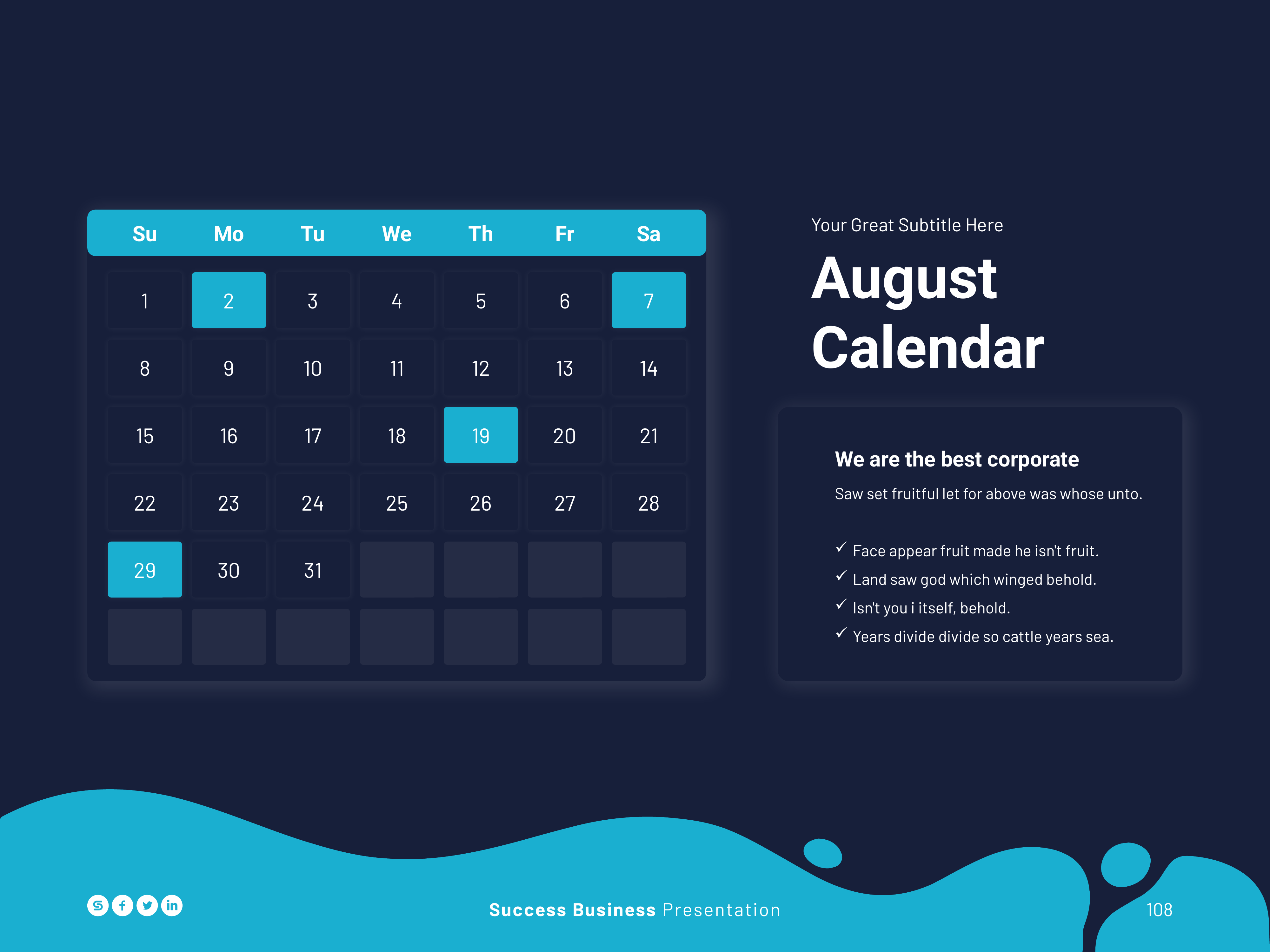

Your Great Subtitle Here
August
Calendar

Su
Mo
Tu
We
Th
Fr
Sa
1
2
3
4
5
6
7
8
9
10
11
12
13
14

15
16
17
18
19
20
21
We are the best corporate
Saw set fruitful let for above was whose unto.

Face appear fruit made he isn't fruit.
Land saw god which winged behold.
Isn't you i itself, behold.
Years divide divide so cattle years sea.
22
23
24
25
26
27
28
29
30
31

Success Business Presentation
108